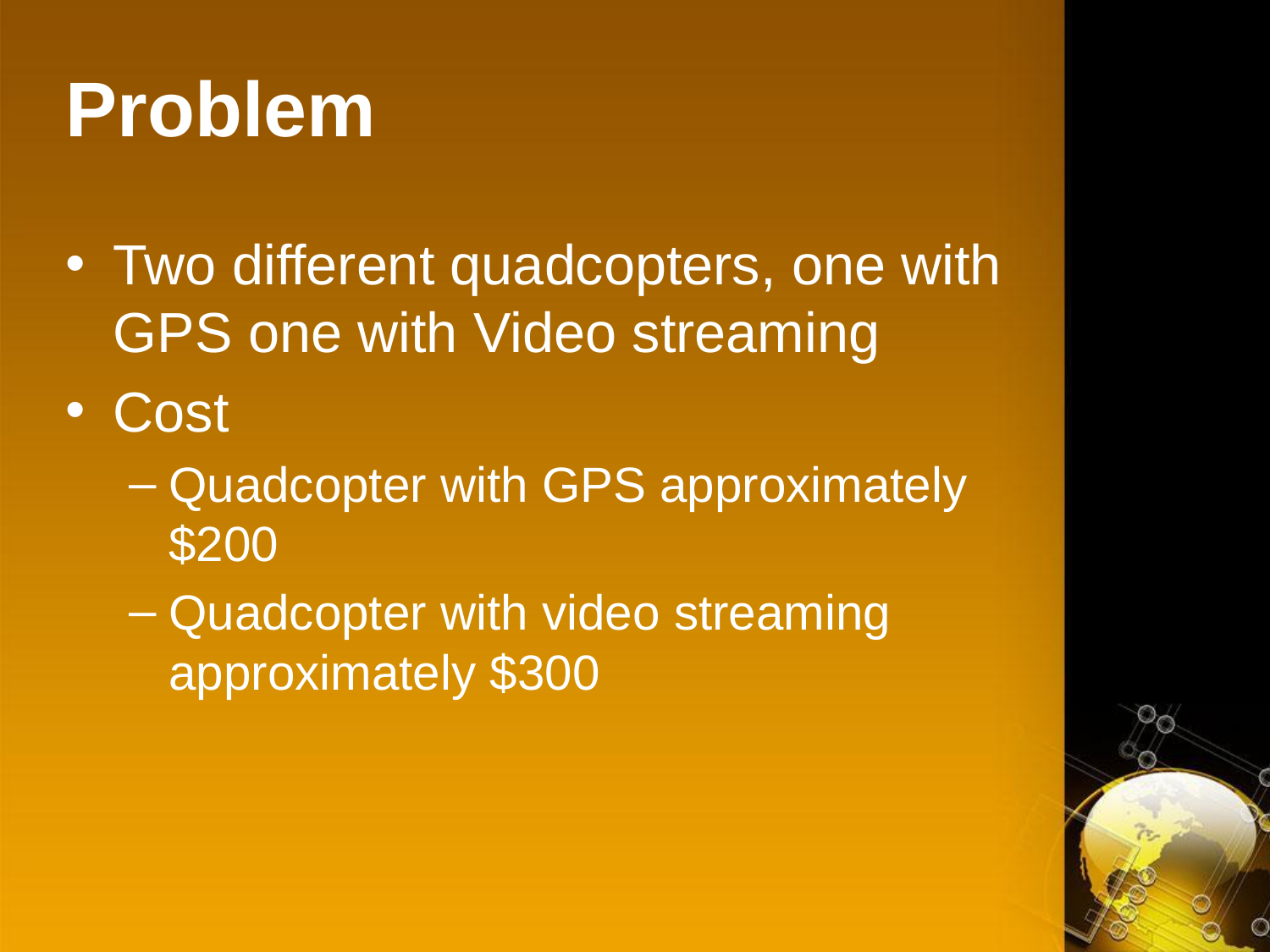

# Problem
Two different quadcopters, one with GPS one with Video streaming
Cost
Quadcopter with GPS approximately $200
Quadcopter with video streaming approximately $300